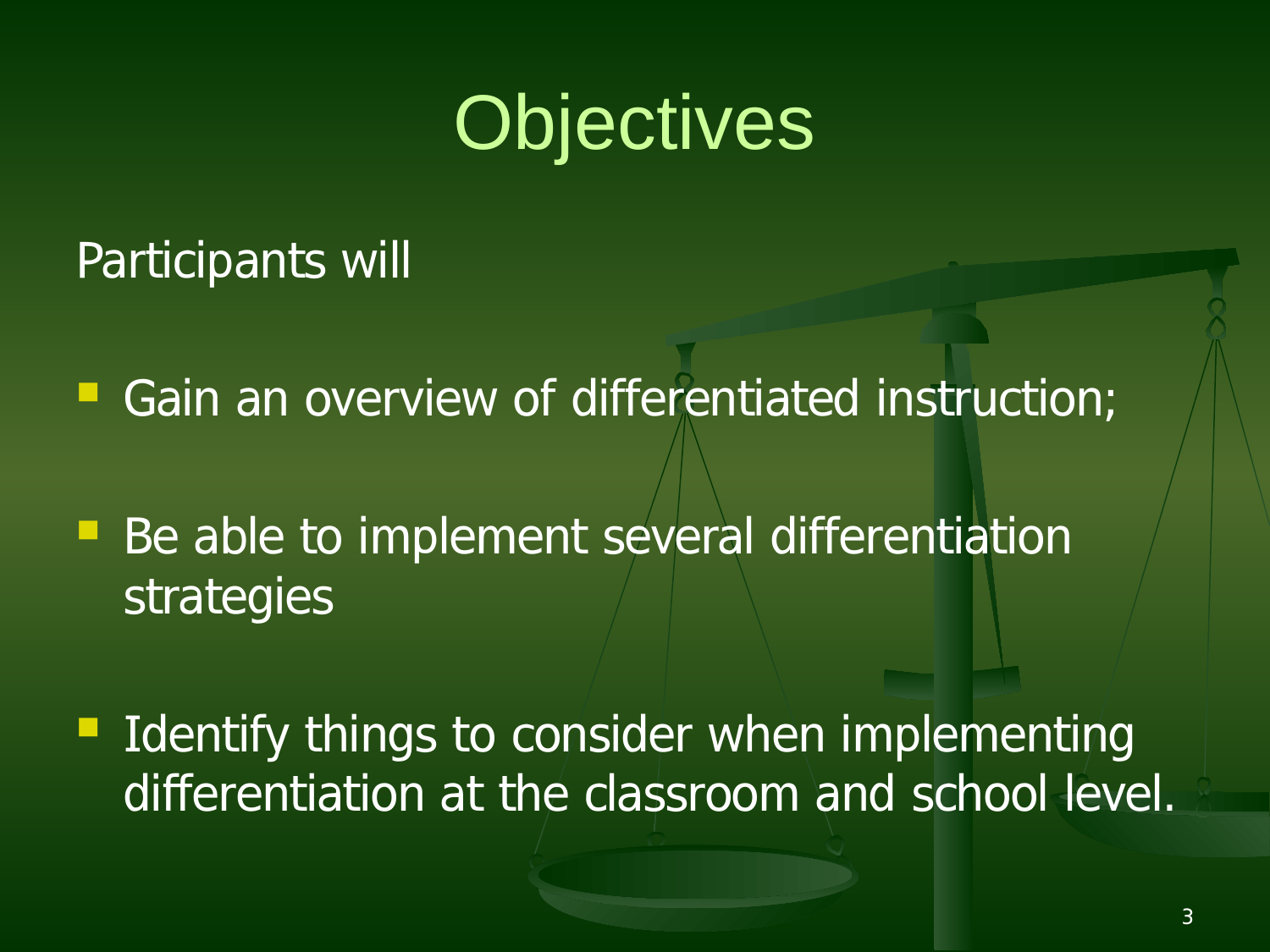

# Objectives
Participants will

Gain an overview of differentiated instruction;

Be able to implement several differentiation strategies

Identify things to consider when implementing differentiation at the classroom and school level.
3